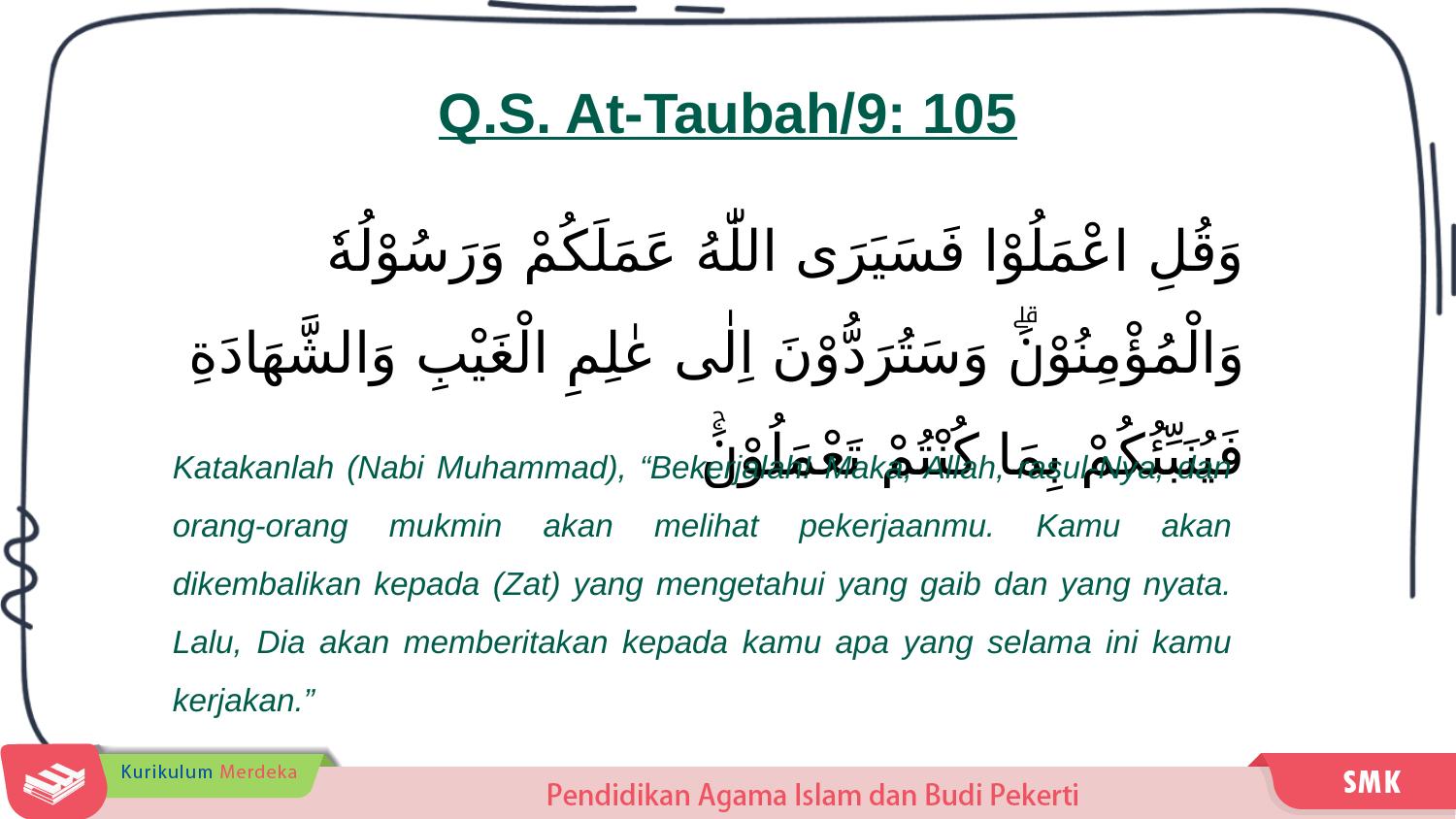

Q.S. At-Taubah/9: 105
وَقُلِ اعْمَلُوْا فَسَيَرَى اللّٰهُ عَمَلَكُمْ وَرَسُوْلُهٗ وَالْمُؤْمِنُوْنَۗ وَسَتُرَدُّوْنَ اِلٰى عٰلِمِ الْغَيْبِ وَالشَّهَادَةِ فَيُنَبِّئُكُمْ بِمَا كُنْتُمْ تَعْمَلُوْنَۚ
Katakanlah (Nabi Muhammad), “Bekerjalah! Maka, Allah, rasul-Nya, dan orang-orang mukmin akan melihat pekerjaanmu. Kamu akan dikembalikan kepada (Zat) yang mengetahui yang gaib dan yang nyata. Lalu, Dia akan memberitakan kepada kamu apa yang selama ini kamu kerjakan.”